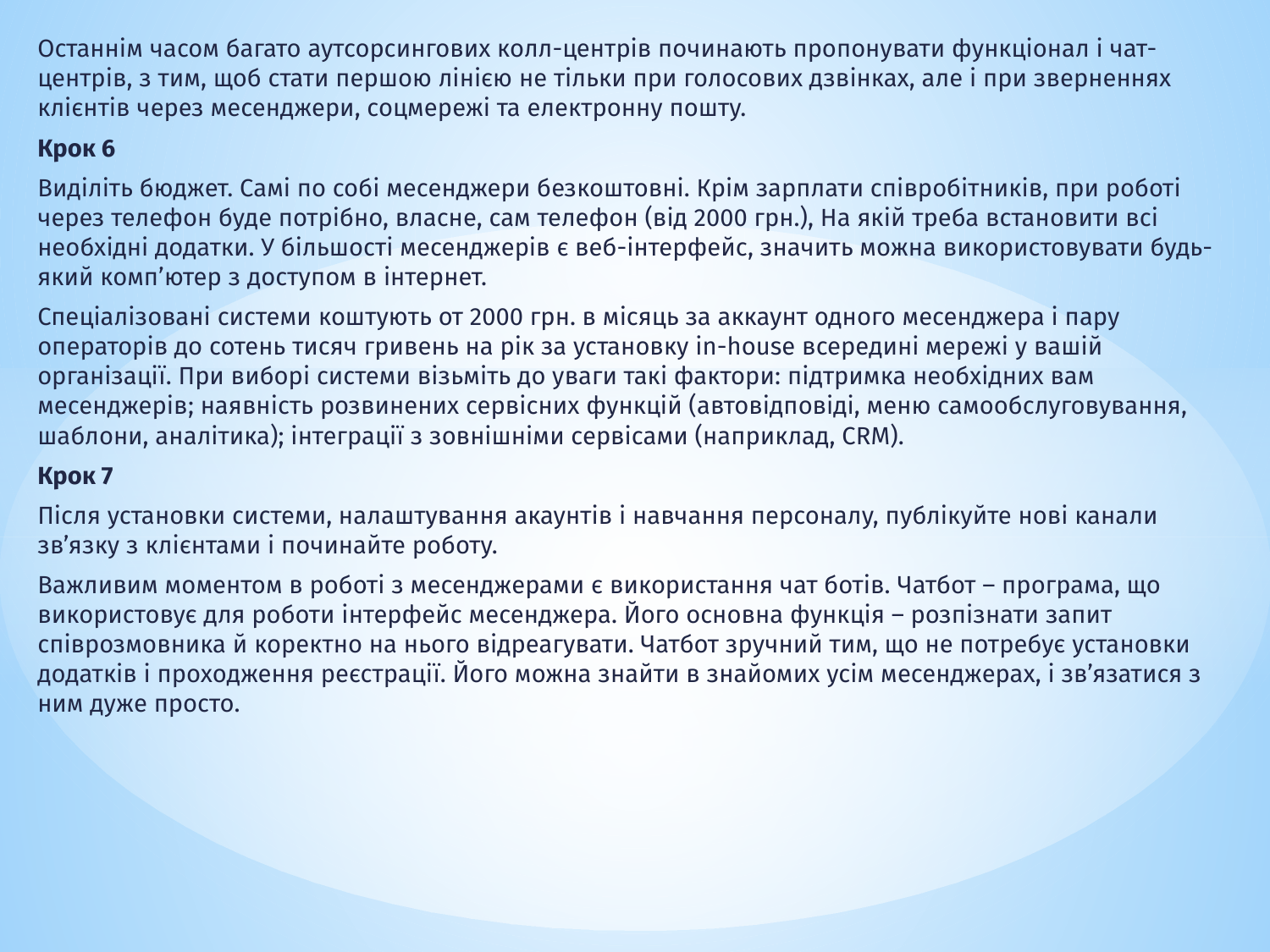

Останнім часом багато аутсорсингових колл-центрів починають пропонувати функціонал і чат-центрів, з тим, щоб стати першою лінією не тільки при голосових дзвінках, але і при зверненнях клієнтів через месенджери, соцмережі та електронну пошту.
Крок 6
Виділіть бюджет. Самі по собі месенджери безкоштовні. Крім зарплати співробітників, при роботі через телефон буде потрібно, власне, сам телефон (від 2000 грн.), На якій треба встановити всі необхідні додатки. У більшості месенджерів є веб-інтерфейс, значить можна використовувати будь-який комп’ютер з доступом в інтернет.
Спеціалізовані системи коштують от 2000 грн. в місяць за аккаунт одного месенджера і пару операторів до сотень тисяч гривень на рік за установку in-house всередині мережі у вашій організації. При виборі системи візьміть до уваги такі фактори: підтримка необхідних вам месенджерів; наявність розвинених сервісних функцій (автовідповіді, меню самообслуговування, шаблони, аналітика); інтеграції з зовнішніми сервісами (наприклад, CRM).
Крок 7
Після установки системи, налаштування акаунтів і навчання персоналу, публікуйте нові канали зв’язку з клієнтами і починайте роботу.
Важливим моментом в роботі з месенджерами є використання чат ботів. Чатбот – програма, що використовує для роботи інтерфейс месенджера. Його основна функція – розпізнати запит співрозмовника й коректно на нього відреагувати. Чатбот зручний тим, що не потребує установки додатків і проходження реєстрації. Його можна знайти в знайомих усім месенджерах, і зв’язатися з ним дуже просто.